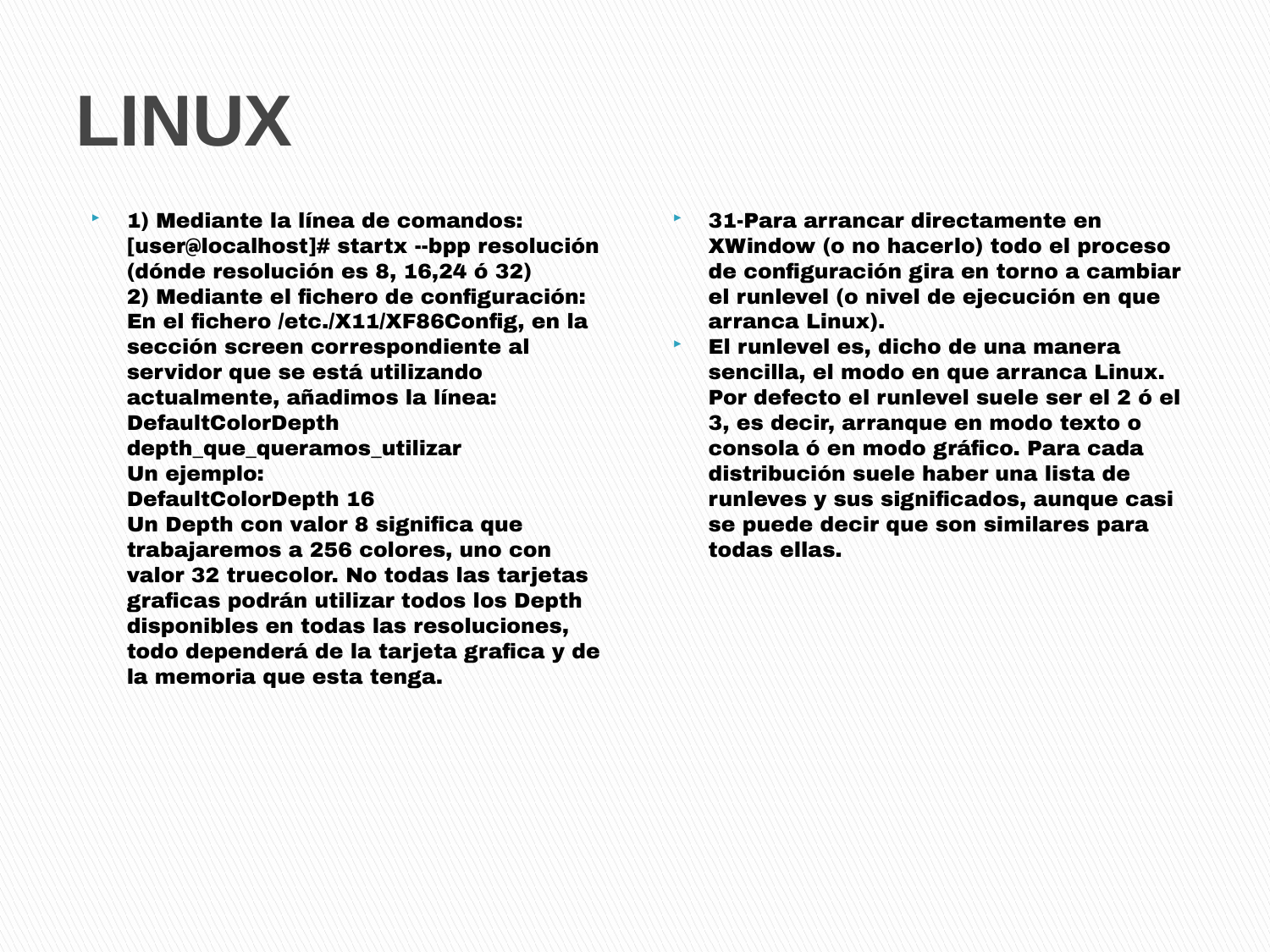

# LINUX
1) Mediante la línea de comandos: 
[user@localhost]# startx --bpp resolución (dónde resolución es 8, 16,24 ó 32) 
2) Mediante el fichero de configuración:
En el fichero /etc./X11/XF86Config, en la sección screen correspondiente al servidor que se está utilizando actualmente, añadimos la línea: 
DefaultColorDepth depth_que_queramos_utilizar
Un ejemplo: 
DefaultColorDepth 16
Un Depth con valor 8 significa que trabajaremos a 256 colores, uno con valor 32 truecolor. No todas las tarjetas graficas podrán utilizar todos los Depth disponibles en todas las resoluciones, todo dependerá de la tarjeta grafica y de la memoria que esta tenga.
31-Para arrancar directamente en XWindow (o no hacerlo) todo el proceso de configuración gira en torno a cambiar el runlevel (o nivel de ejecución en que arranca Linux).
El runlevel es, dicho de una manera sencilla, el modo en que arranca Linux. Por defecto el runlevel suele ser el 2 ó el 3, es decir, arranque en modo texto o consola ó en modo gráfico. Para cada distribución suele haber una lista de runleves y sus significados, aunque casi se puede decir que son similares para todas ellas.